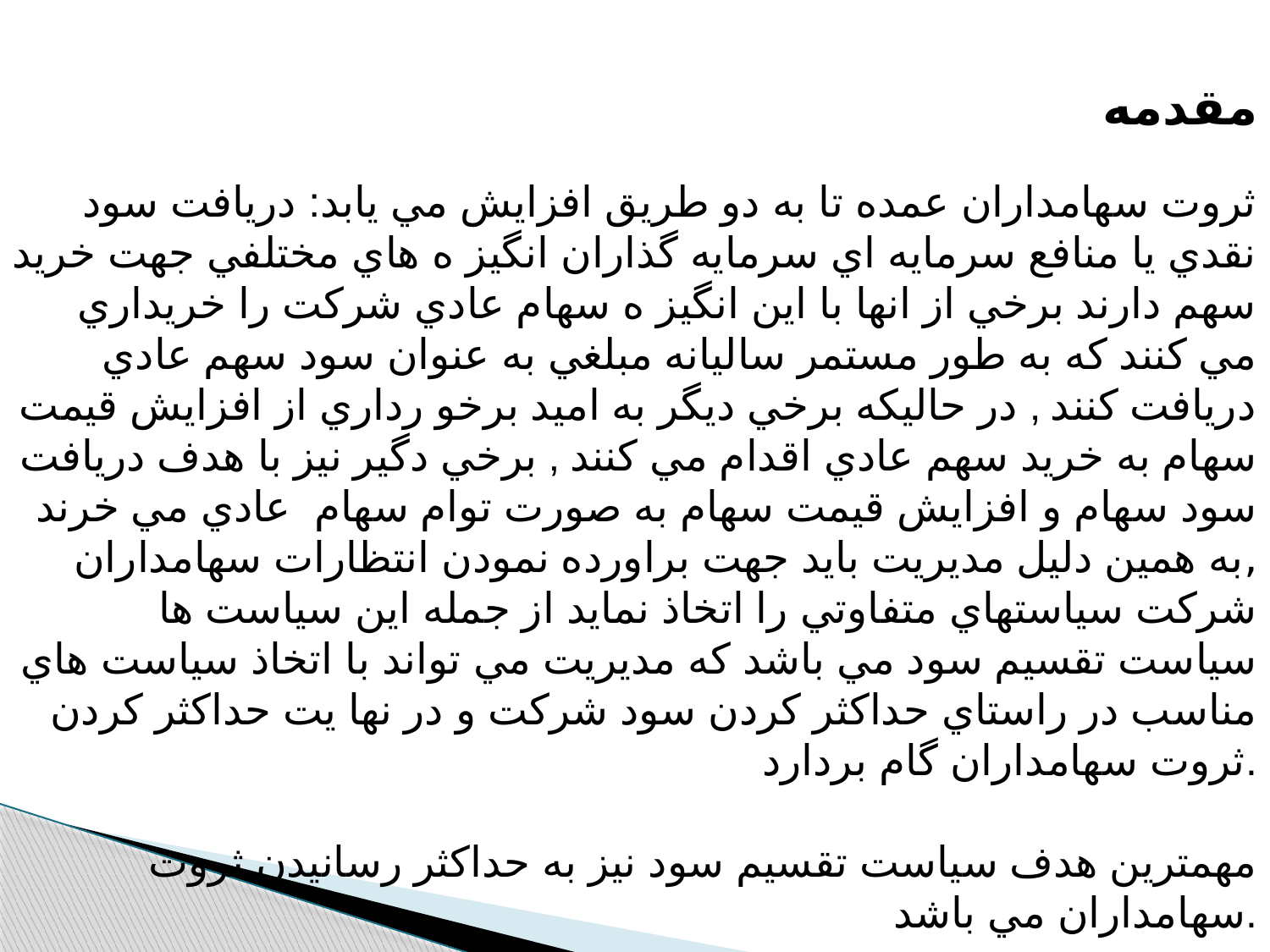

مقدمه
ثروت سهامداران عمده تا به دو طريق افزايش مي يابد: دريافت سود نقدي يا منافع سرمايه اي سرمايه گذاران انگيز ه هاي مختلفي جهت خريد سهم دارند برخي از انها با اين انگيز ه سهام عادي شركت را خريداري مي كنند كه به طور مستمر ساليانه مبلغي به عنوان سود سهم عادي دريافت كنند ‚ در حاليكه برخي ديگر به اميد برخو رداري از افزايش قيمت سهام به خريد سهم عادي اقدام مي كنند ‚ برخي دگير نيز با هدف دريافت سود سهام و افزايش قيمت سهام به صورت توام سهام  عادي مي خرند ‚به همين دليل مديريت بايد جهت براورده نمودن انتظارات سهامداران شركت سياستهاي متفاوتي را اتخاذ نمايد از جمله اين سياست ها سياست تقسيم سود مي باشد كه مديريت مي تواند با اتخاذ سياست هاي مناسب در راستاي حداكثر كردن سود شركت و در نها يت حداكثر كردن ثروت سهامداران گام بردارد.
 مهمترين هدف سياست تقسيم سود نيز به حداكثر رسانيدن ثروت سهامداران مي باشد.